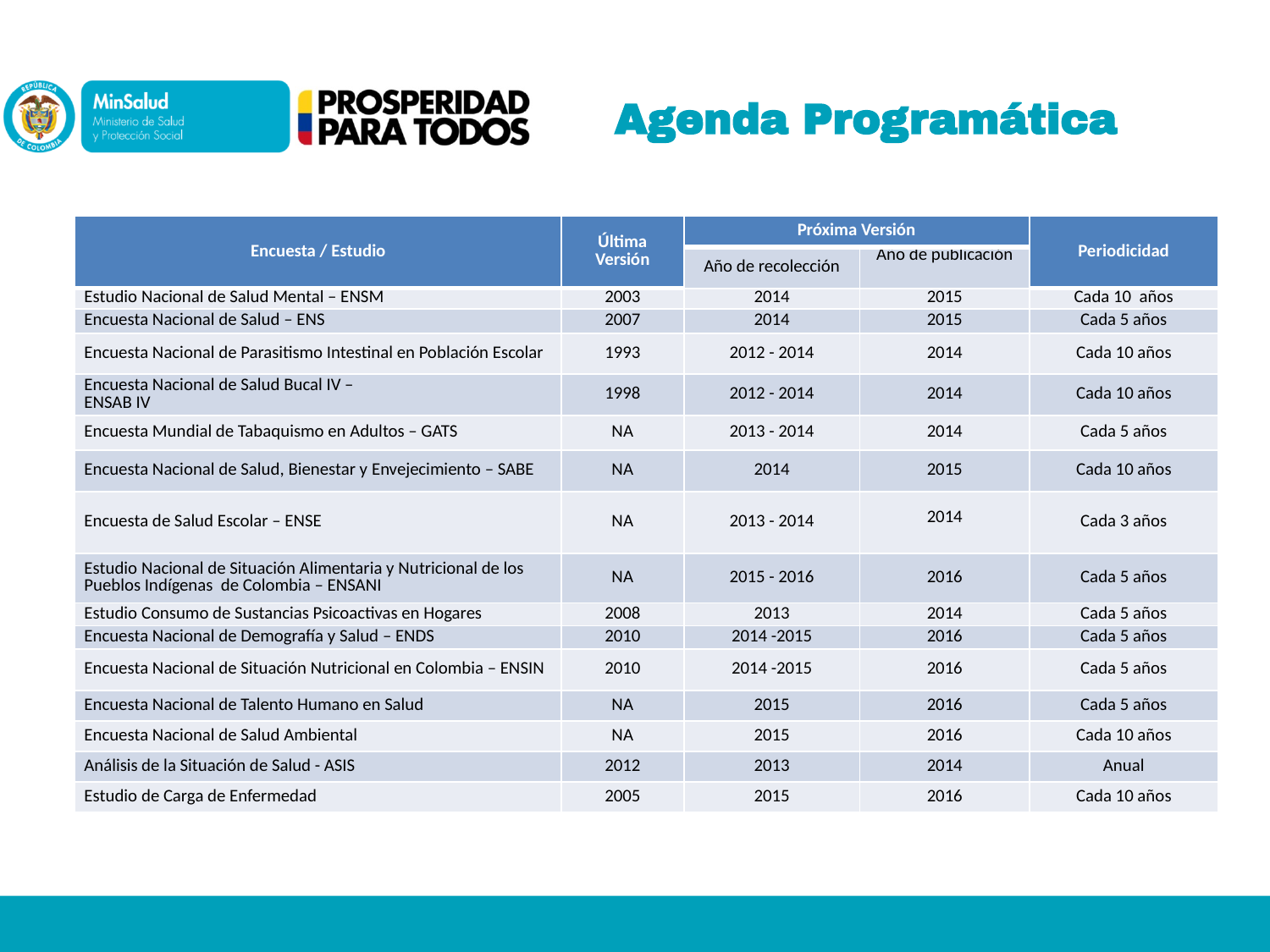

# Agenda Programática
| Encuesta / Estudio | Última Versión | Próxima Versión |  | Periodicidad |
| --- | --- | --- | --- | --- |
|  |  | Año de recolección | Año de publicación |  |
| Estudio Nacional de Salud Mental – ENSM | 2003 | 2014 | 2015 | Cada 10 años |
| Encuesta Nacional de Salud – ENS | 2007 | 2014 | 2015 | Cada 5 años |
| Encuesta Nacional de Parasitismo Intestinal en Población Escolar | 1993 | 2012 - 2014 | 2014 | Cada 10 años |
| Encuesta Nacional de Salud Bucal IV – ENSAB IV | 1998 | 2012 - 2014 | 2014 | Cada 10 años |
| Encuesta Mundial de Tabaquismo en Adultos – GATS | NA | 2013 - 2014 | 2014 | Cada 5 años |
| Encuesta Nacional de Salud, Bienestar y Envejecimiento – SABE | NA | 2014 | 2015 | Cada 10 años |
| Encuesta de Salud Escolar – ENSE | NA | 2013 - 2014 | 2014 | Cada 3 años |
| Estudio Nacional de Situación Alimentaria y Nutricional de los Pueblos Indígenas de Colombia – ENSANI | NA | 2015 - 2016 | 2016 | Cada 5 años |
| Estudio Consumo de Sustancias Psicoactivas en Hogares | 2008 | 2013 | 2014 | Cada 5 años |
| Encuesta Nacional de Demografía y Salud – ENDS | 2010 | 2014 -2015 | 2016 | Cada 5 años |
| Encuesta Nacional de Situación Nutricional en Colombia – ENSIN | 2010 | 2014 -2015 | 2016 | Cada 5 años |
| Encuesta Nacional de Talento Humano en Salud | NA | 2015 | 2016 | Cada 5 años |
| Encuesta Nacional de Salud Ambiental | NA | 2015 | 2016 | Cada 10 años |
| Análisis de la Situación de Salud - ASIS | 2012 | 2013 | 2014 | Anual |
| Estudio de Carga de Enfermedad | 2005 | 2015 | 2016 | Cada 10 años |